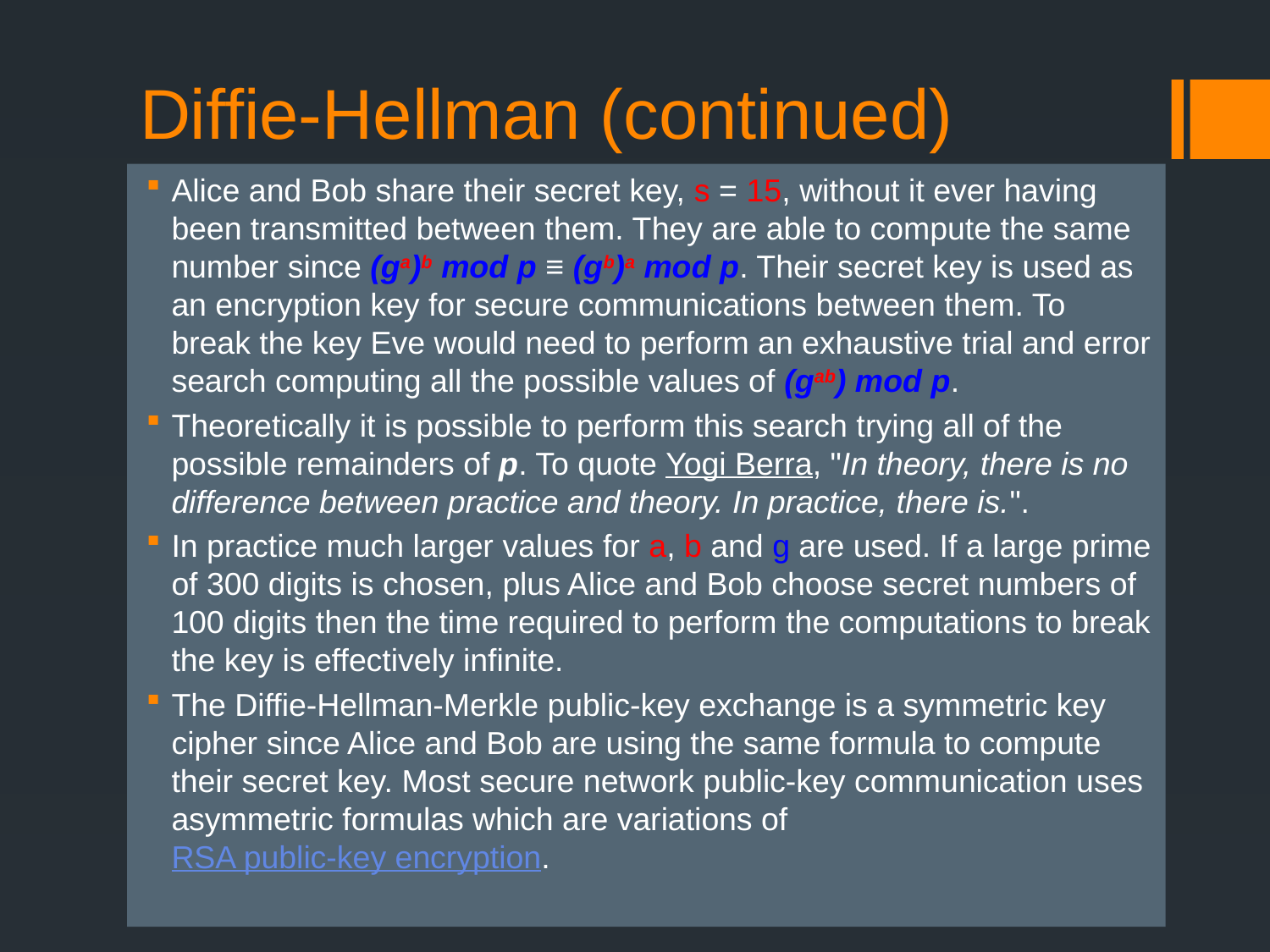

# Diffie-Hellman (continued)
Alice and Bob share their secret key, s = 15, without it ever having been transmitted between them. They are able to compute the same number since (ga)b mod p ≡ (gb)a mod p. Their secret key is used as an encryption key for secure communications between them. To break the key Eve would need to perform an exhaustive trial and error search computing all the possible values of (gab) mod p.
Theoretically it is possible to perform this search trying all of the possible remainders of p. To quote Yogi Berra, "In theory, there is no difference between practice and theory. In practice, there is.".
In practice much larger values for a, b and g are used. If a large prime of 300 digits is chosen, plus Alice and Bob choose secret numbers of 100 digits then the time required to perform the computations to break the key is effectively infinite.
The Diffie-Hellman-Merkle public-key exchange is a symmetric key cipher since Alice and Bob are using the same formula to compute their secret key. Most secure network public-key communication uses asymmetric formulas which are variations of RSA public-key encryption.